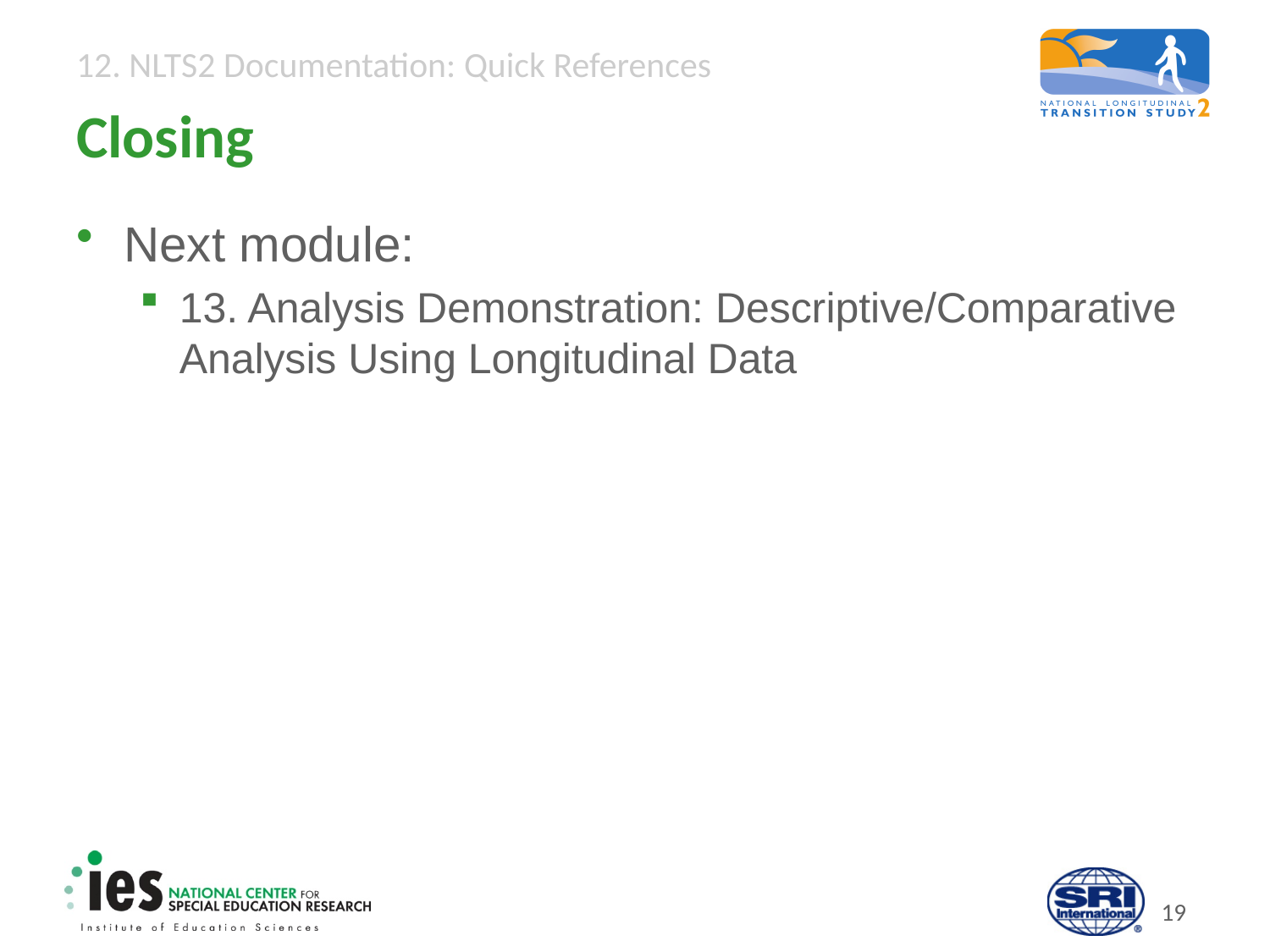

# Closing
Next module:
13. Analysis Demonstration: Descriptive/Comparative Analysis Using Longitudinal Data

19